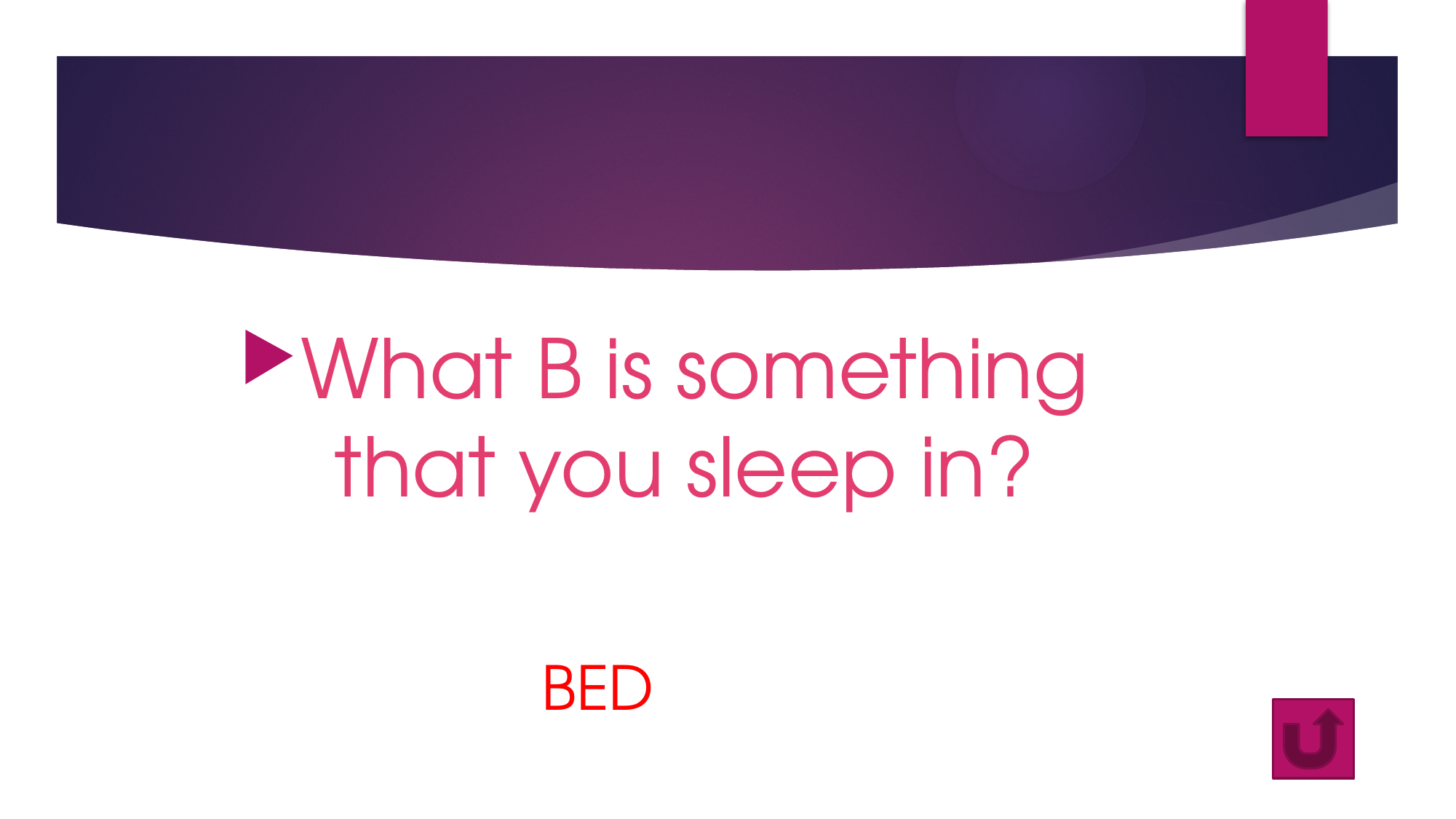

#
What B is something that you sleep in?

BED